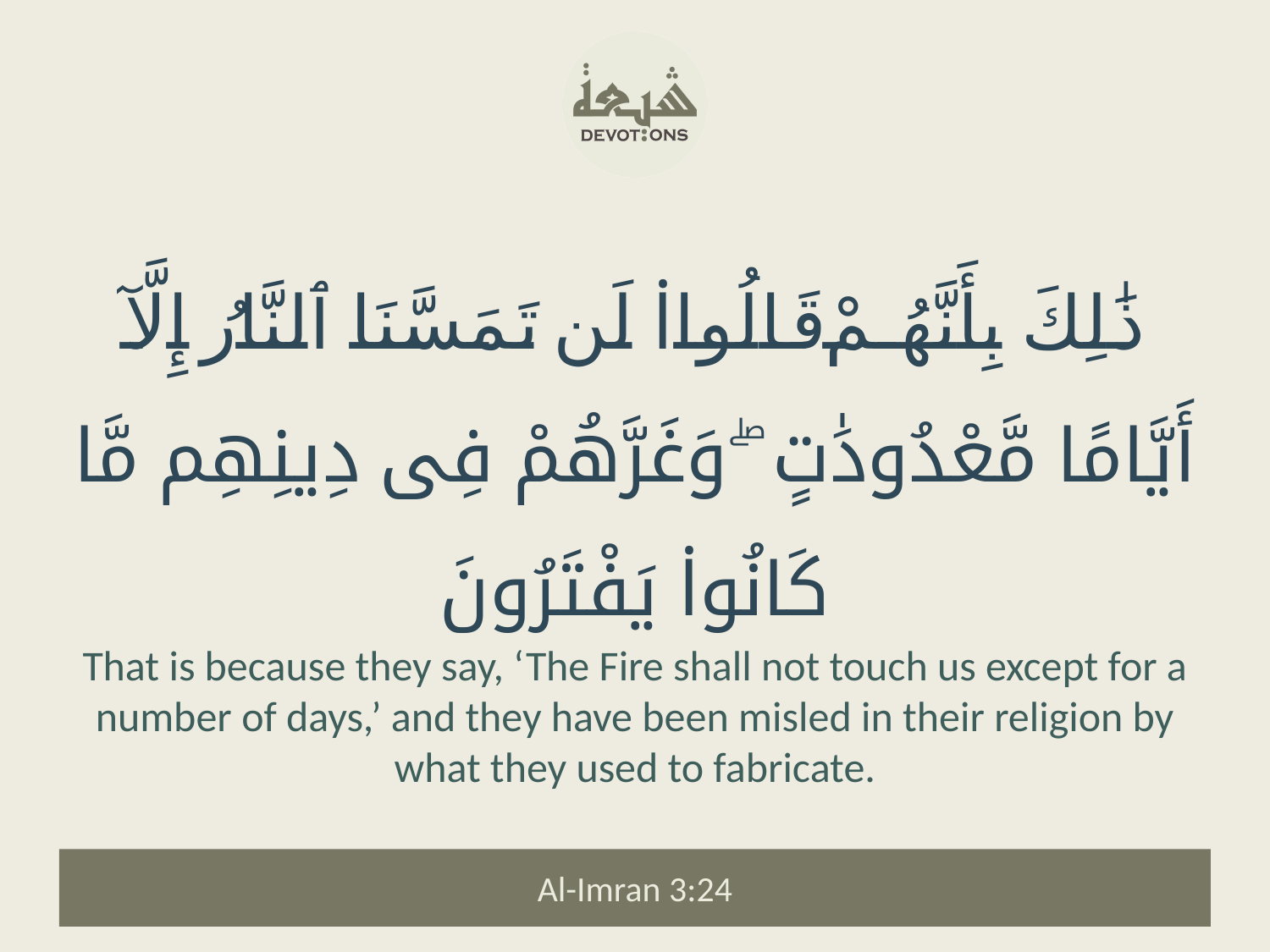

ذَٰلِكَ بِأَنَّهُمْ قَالُوا۟ لَن تَمَسَّنَا ٱلنَّارُ إِلَّآ أَيَّامًا مَّعْدُودَٰتٍ ۖ وَغَرَّهُمْ فِى دِينِهِم مَّا كَانُوا۟ يَفْتَرُونَ
That is because they say, ‘The Fire shall not touch us except for a number of days,’ and they have been misled in their religion by what they used to fabricate.
Al-Imran 3:24